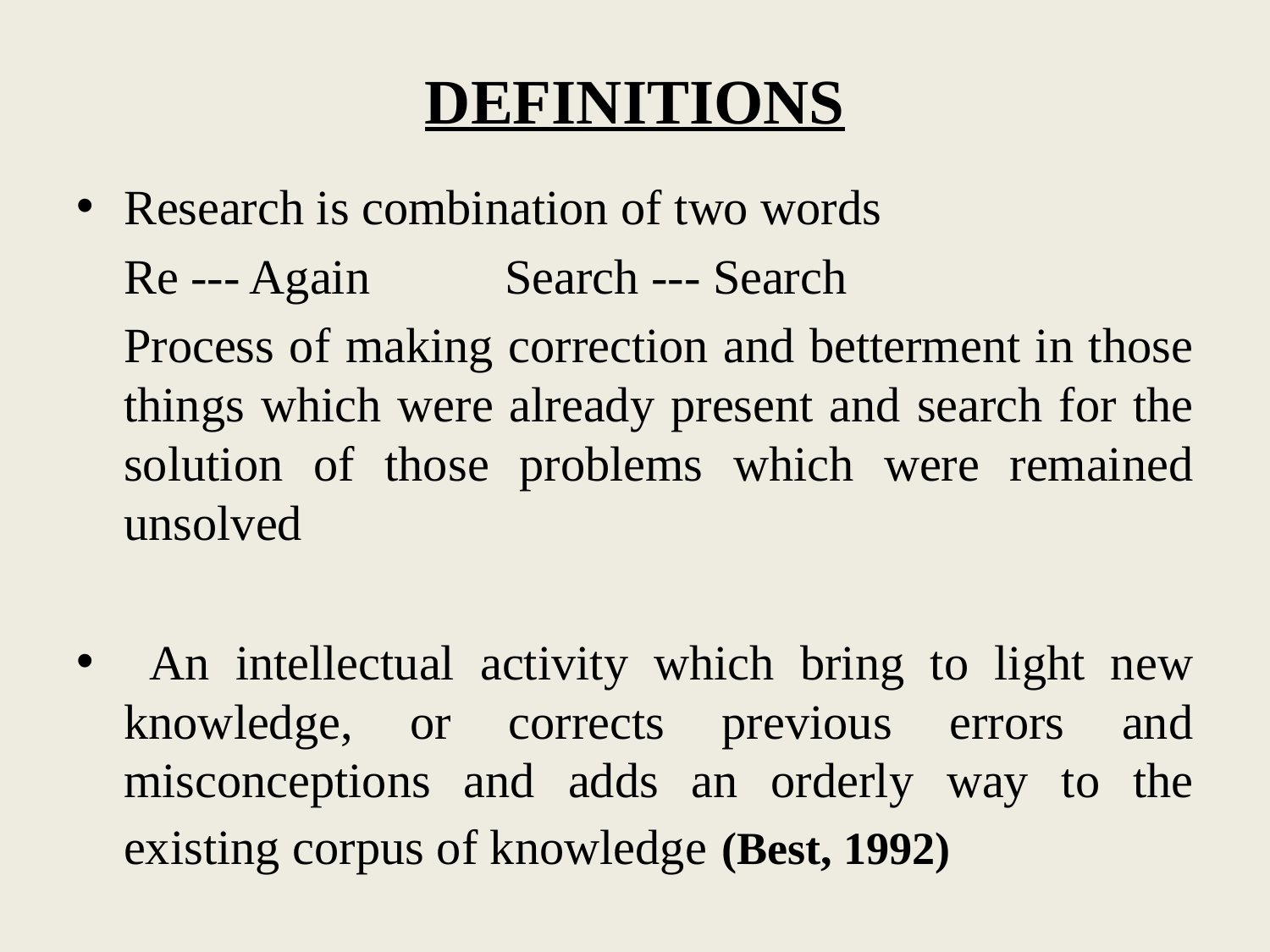

# DEFINITIONS
Research is combination of two words
	Re --- Again		Search --- Search
	Process of making correction and betterment in those things which were already present and search for the solution of those problems which were remained unsolved

 An intellectual activity which bring to light new knowledge, or corrects previous errors and misconceptions and adds an orderly way to the existing corpus of knowledge (Best, 1992)